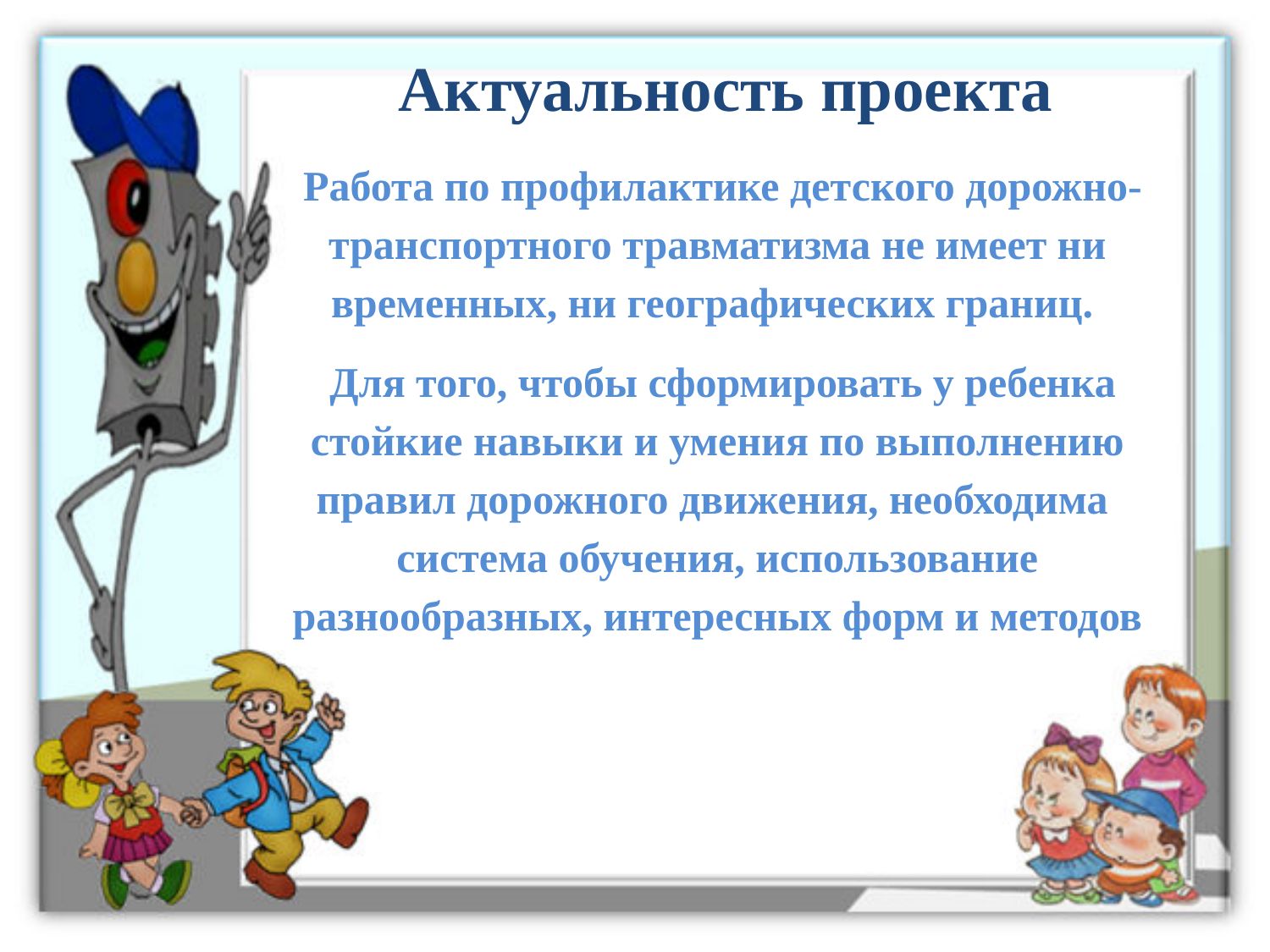

Актуальность проекта
 Работа по профилактике детского дорожно-транспортного травматизма не имеет ни временных, ни географических границ.
 Для того, чтобы сформировать у ребенка стойкие навыки и умения по выполнению правил дорожного движения, необходима  система обучения, использование разнообразных, интересных форм и методов